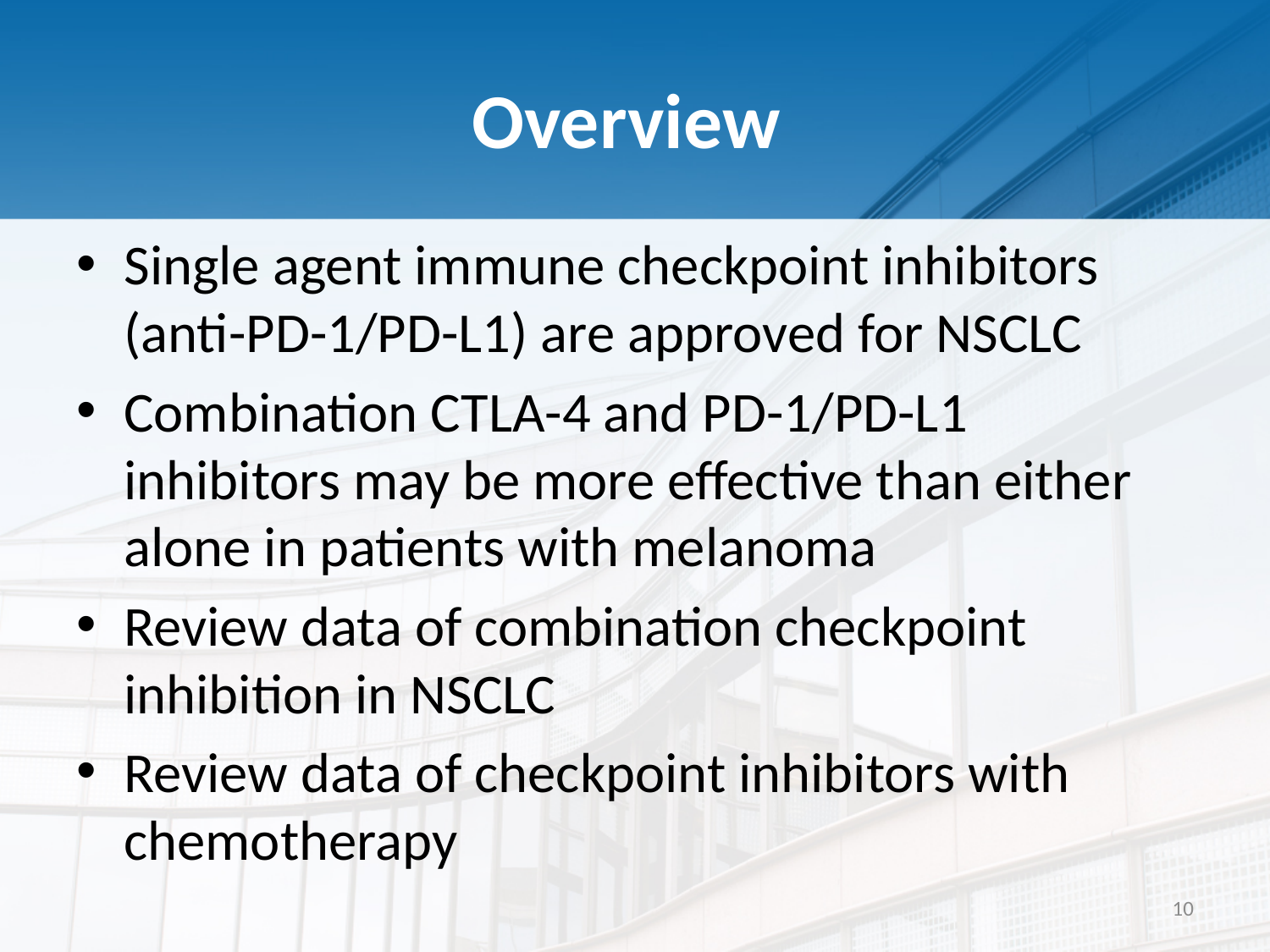

# Overview
Single agent immune checkpoint inhibitors (anti-PD-1/PD-L1) are approved for NSCLC
Combination CTLA-4 and PD-1/PD-L1 inhibitors may be more effective than either alone in patients with melanoma
Review data of combination checkpoint inhibition in NSCLC
Review data of checkpoint inhibitors with chemotherapy

10